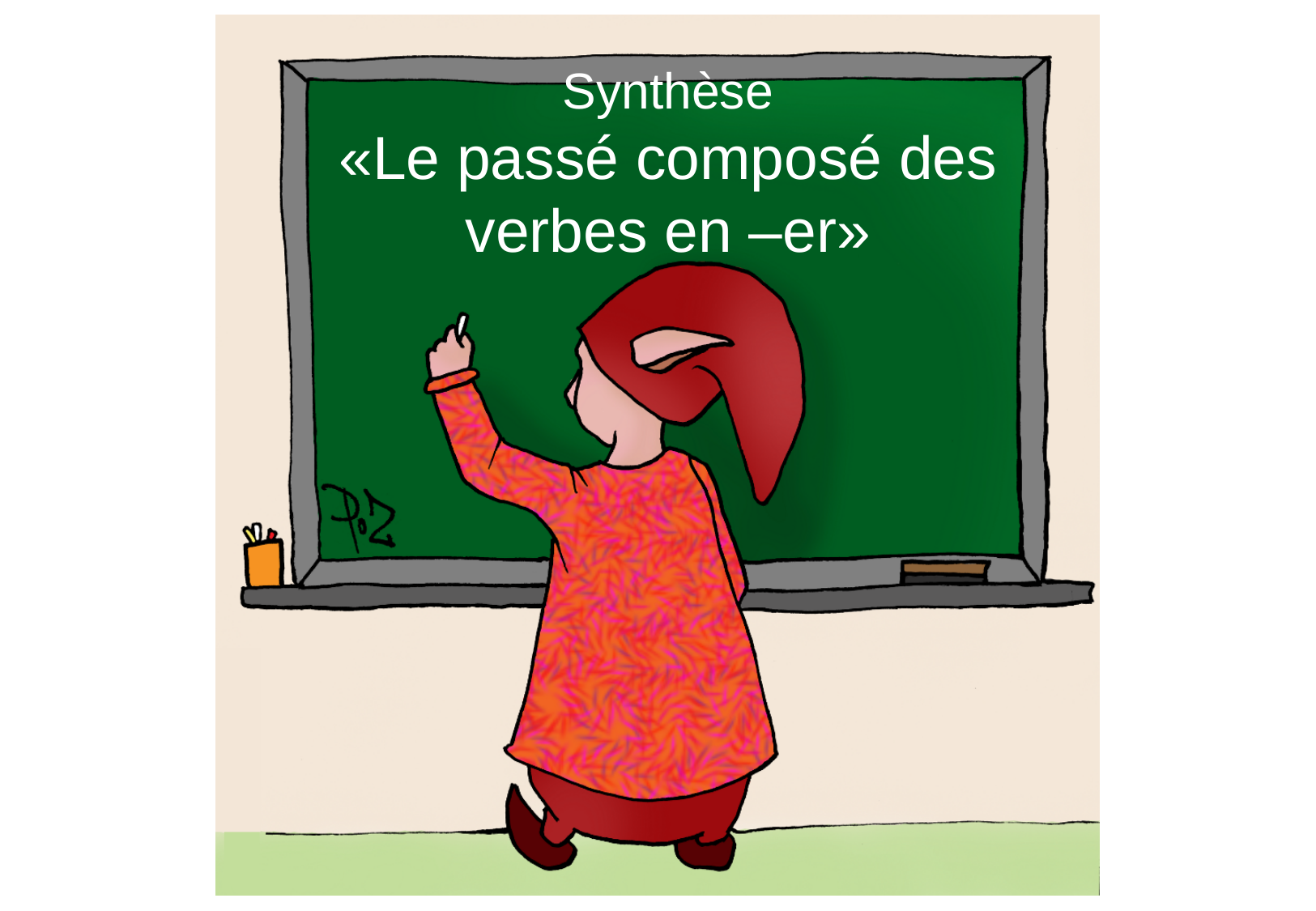

Synthèse
«Le passé composé des verbes en –er»